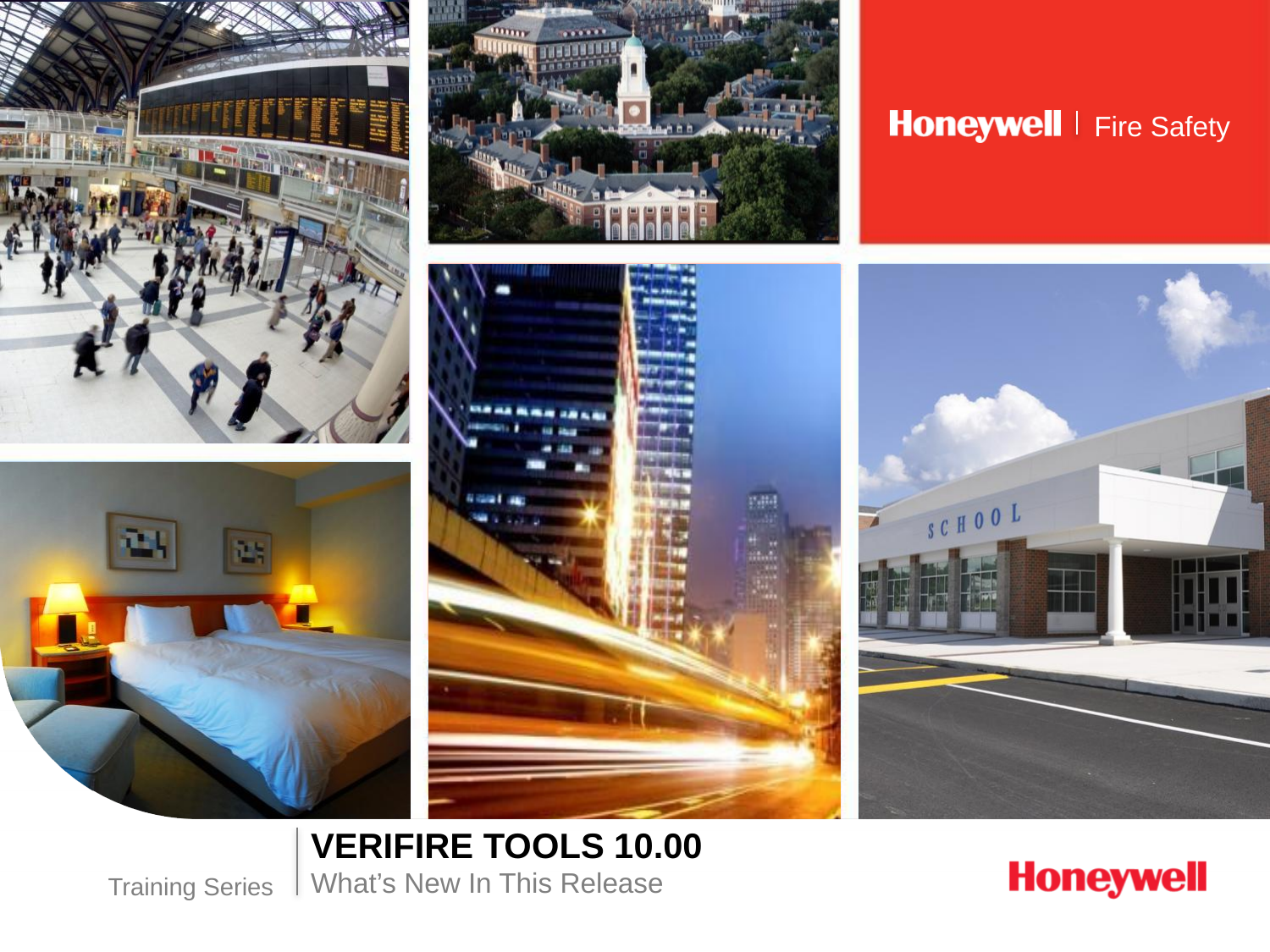

VeriFire Tools 10.00
What’s New In This Release
Training Series